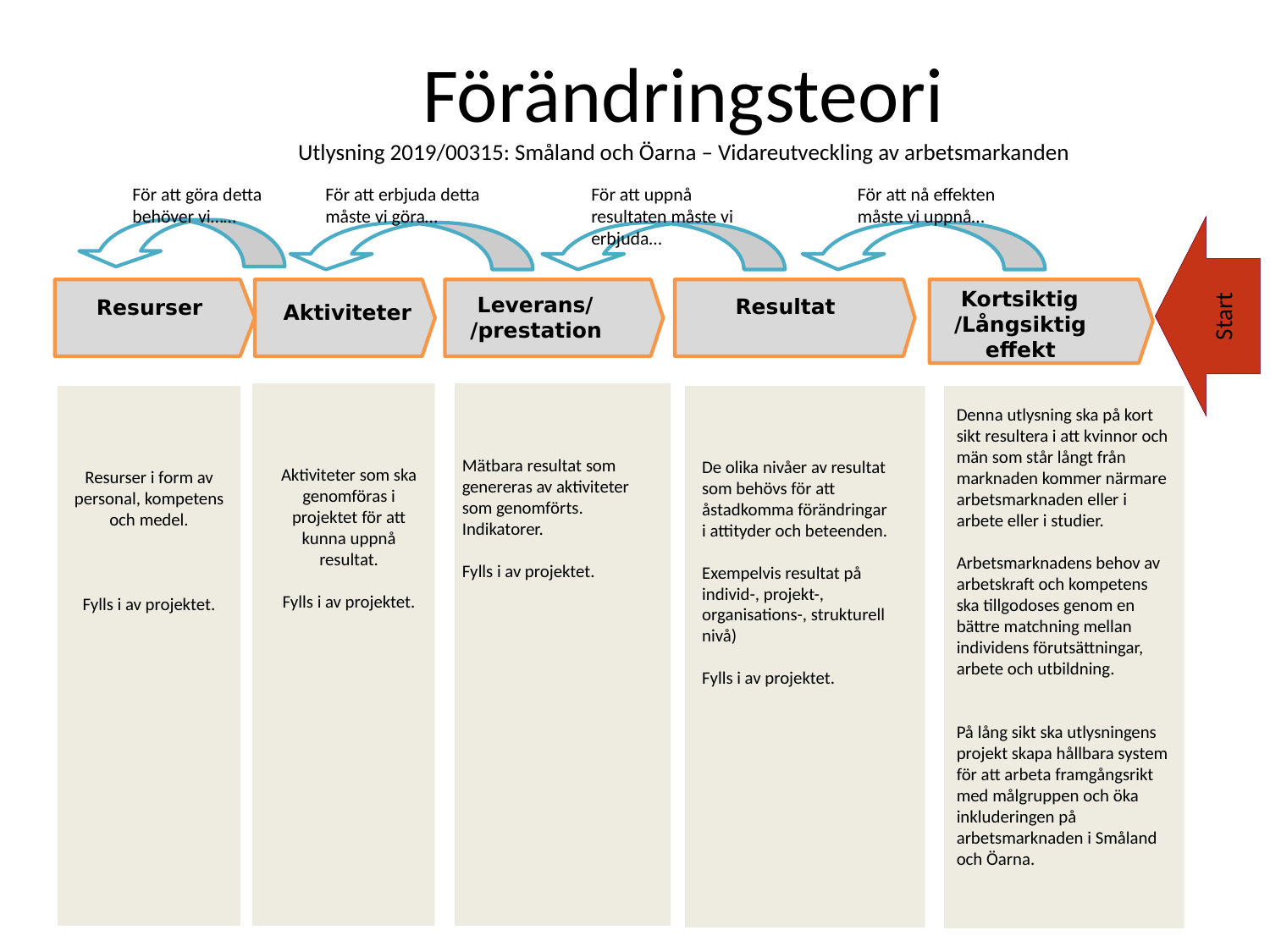

# Förändringsteori Utlysning 2019/00315: Småland och Öarna – Vidareutveckling av arbetsmarkanden
För att göra detta behöver vi……
För att erbjuda detta måste vi göra…
För att uppnå resultaten måste vi erbjuda…
För att nå effekten måste vi uppnå…
Start

Kortsiktig /Långsiktig effekt
Leverans/ /prestation
Resultat
Resurser
Aktiviteter

Resurser i form av personal, kompetens och medel.

Fylls i av projektet.

Denna utlysning ska på kort sikt resultera i att kvinnor och män som står långt från marknaden kommer närmare arbetsmarknaden eller i arbete eller i studier.

Arbetsmarknadens behov av arbetskraft och kompetens ska tillgodoses genom en bättre matchning mellan individens förutsättningar, arbete och utbildning.

På lång sikt ska utlysningens projekt skapa hållbara system för att arbeta framgångsrikt med målgruppen och öka inkluderingen på arbetsmarknaden i Småland och Öarna.

De olika nivåer av resultat som behövs för att åstadkomma förändringar i attityder och beteenden.

Exempelvis resultat på individ-, projekt-, organisations-, strukturell nivå)

Fylls i av projektet.

Mätbara resultat som genereras av aktiviteter som genomförts. Indikatorer.

Fylls i av projektet.
Aktiviteter som ska genomföras i projektet för att kunna uppnå resultat.

Fylls i av projektet.